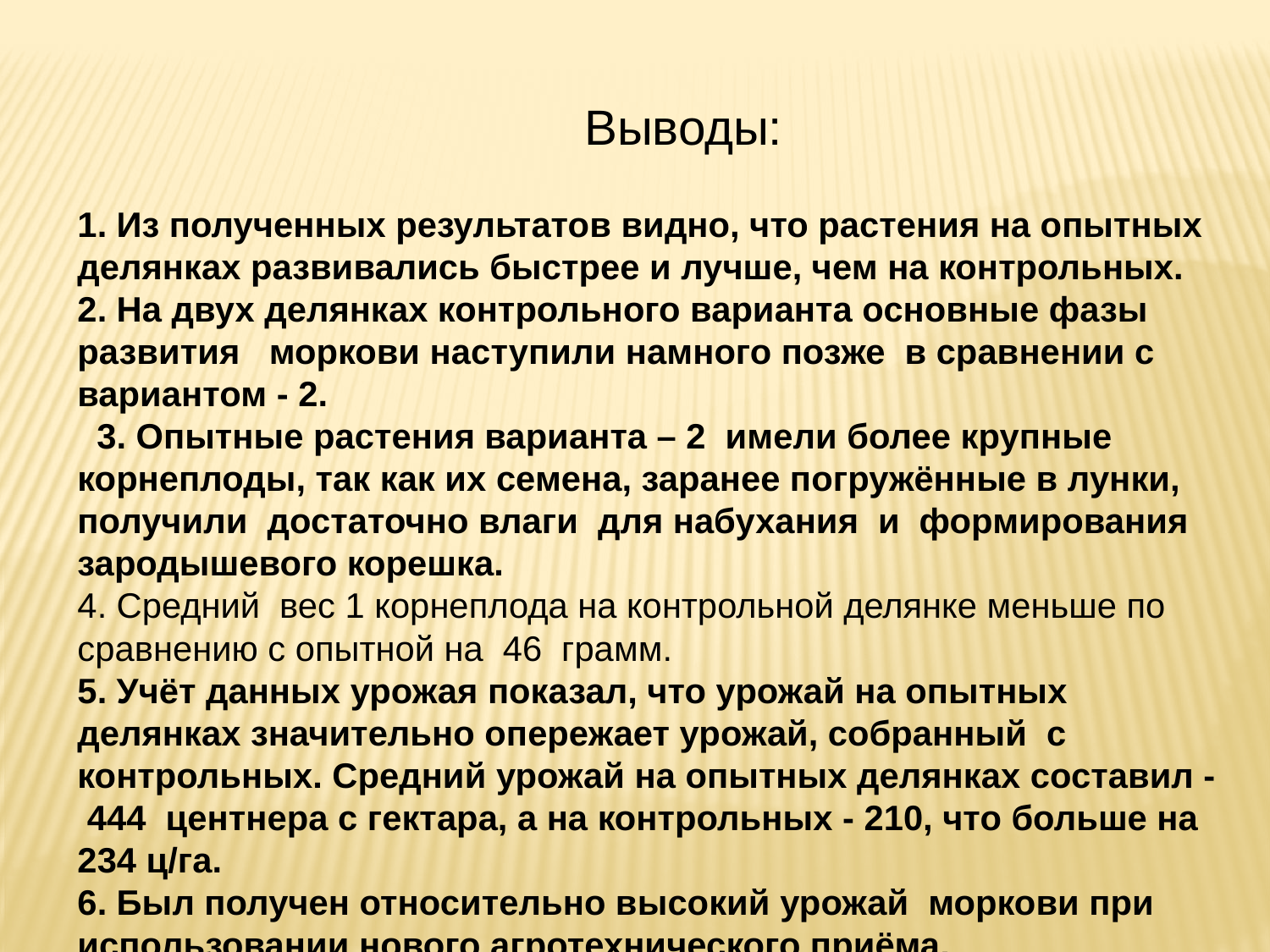

Выводы:
1. Из полученных результатов видно, что растения на опытных делянках развивались быстрее и лучше, чем на контрольных.
2. На двух делянках контрольного варианта основные фазы развития   моркови наступили намного позже  в сравнении с вариантом - 2.
  3. Опытные растения варианта – 2  имели более крупные корнеплоды, так как их семена, заранее погружённые в лунки,   получили  достаточно влаги  для набухания  и  формирования зародышевого корешка.
4. Средний  вес 1 корнеплода на контрольной делянке меньше по сравнению с опытной на  46  грамм.
5. Учёт данных урожая показал, что урожай на опытных делянках значительно опережает урожай, собранный  с  контрольных. Средний урожай на опытных делянках составил -  444  центнера с гектара, а на контрольных - 210, что больше на  234 ц/га.
6. Был получен относительно высокий урожай  моркови при использовании нового агротехнического приёма.